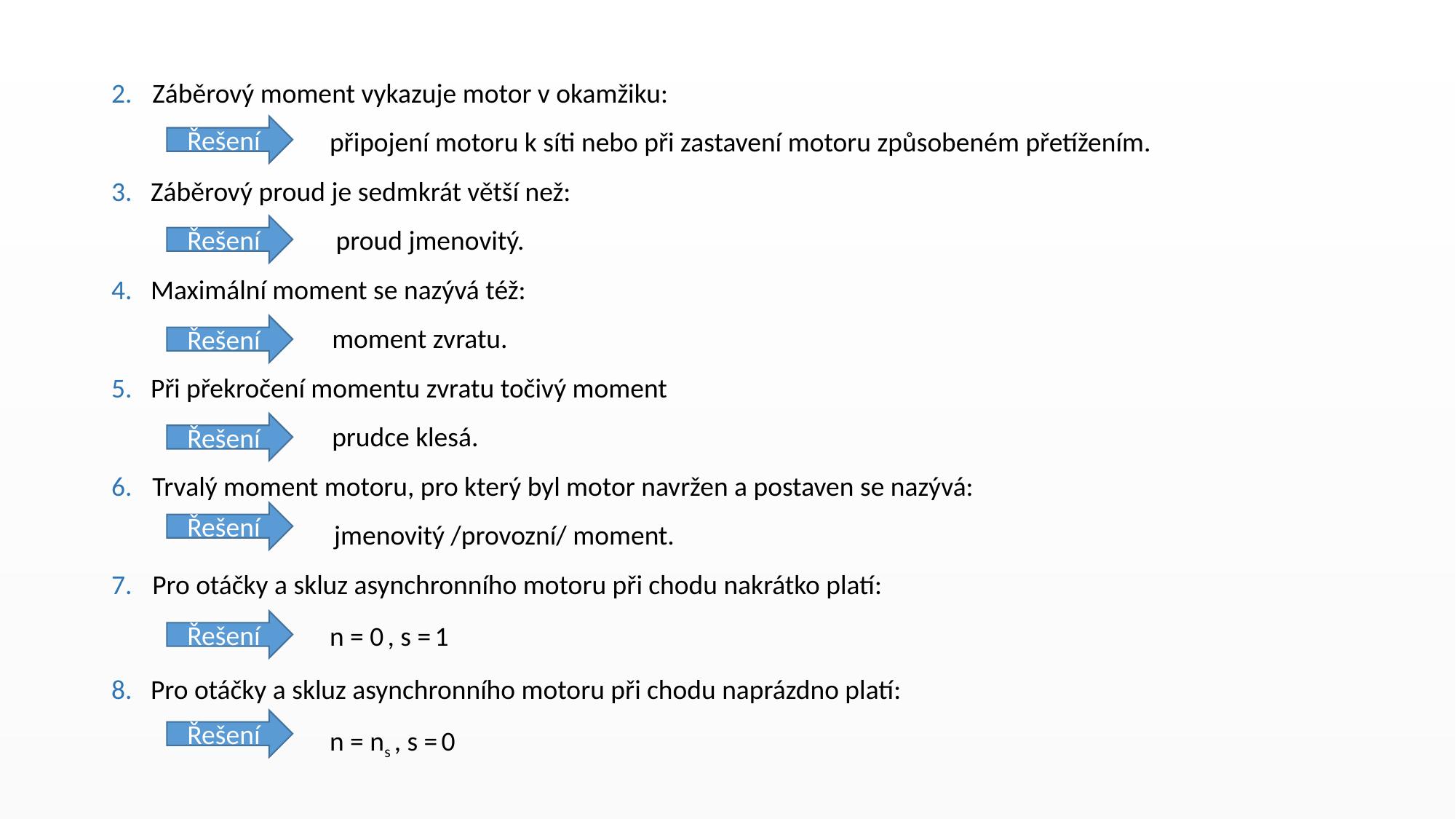

Záběrový moment vykazuje motor v okamžiku:
		připojení motoru k síti nebo při zastavení motoru způsobeném přetížením.
3.   Záběrový proud je sedmkrát větší než:
   		 proud jmenovitý.
4.   Maximální moment se nazývá též:
	                  moment zvratu.
5.   Při překročení momentu zvratu točivý moment
 	                  prudce klesá.
Trvalý moment motoru, pro který byl motor navržen a postaven se nazývá:
                                    jmenovitý /provozní/ moment.
Pro otáčky a skluz asynchronního motoru při chodu nakrátko platí:
  		n = 0 , s = 1
8.   Pro otáčky a skluz asynchronního motoru při chodu naprázdno platí:
		n = ns , s = 0
Řešení
Řešení
Řešení
Řešení
Řešení
Řešení
Řešení